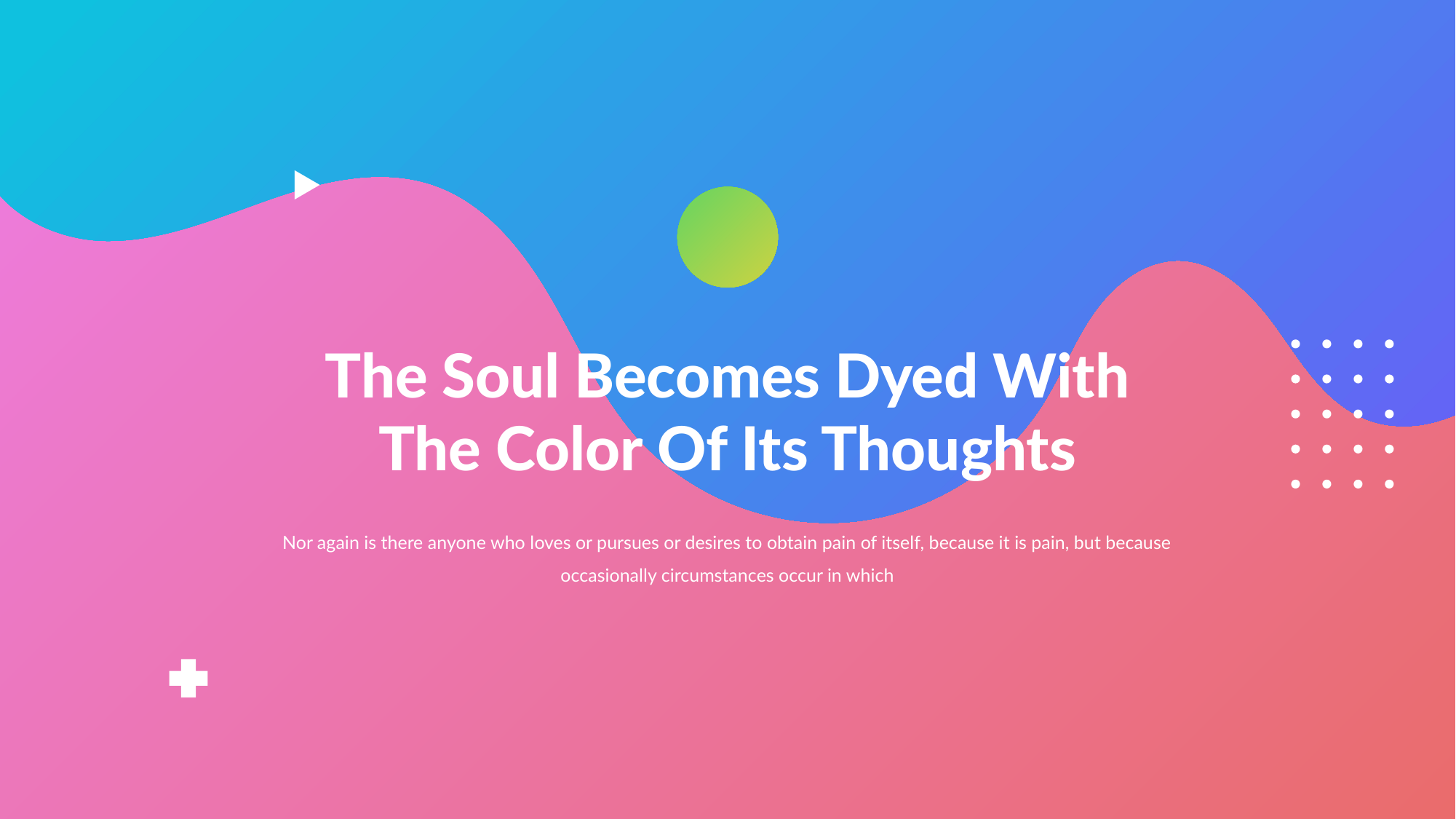

The Soul Becomes Dyed With The Color Of Its Thoughts

Nor again is there anyone who loves or pursues or desires to obtain pain of itself, because it is pain, but because occasionally circumstances occur in which